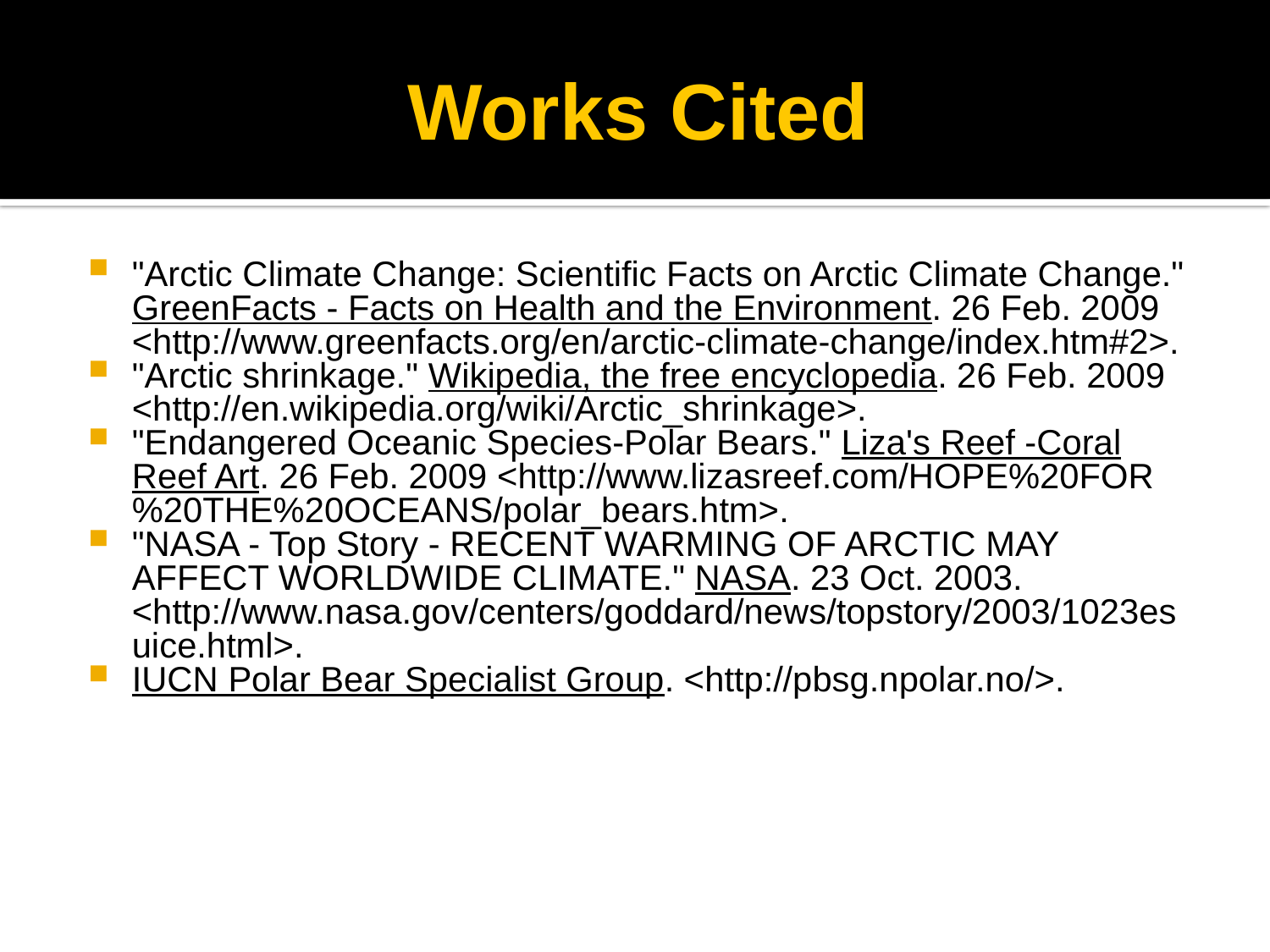

# Works Cited
"Arctic Climate Change: Scientific Facts on Arctic Climate Change." GreenFacts - Facts on Health and the Environment. 26 Feb. 2009 <http://www.greenfacts.org/en/arctic-climate-change/index.htm#2>.
"Arctic shrinkage." Wikipedia, the free encyclopedia. 26 Feb. 2009 <http://en.wikipedia.org/wiki/Arctic_shrinkage>.
"Endangered Oceanic Species-Polar Bears." Liza's Reef -Coral Reef Art. 26 Feb. 2009 <http://www.lizasreef.com/HOPE%20FOR%20THE%20OCEANS/polar_bears.htm>.
"NASA - Top Story - RECENT WARMING OF ARCTIC MAY AFFECT WORLDWIDE CLIMATE." NASA. 23 Oct. 2003. <http://www.nasa.gov/centers/goddard/news/topstory/2003/1023esuice.html>.
IUCN Polar Bear Specialist Group. <http://pbsg.npolar.no/>.